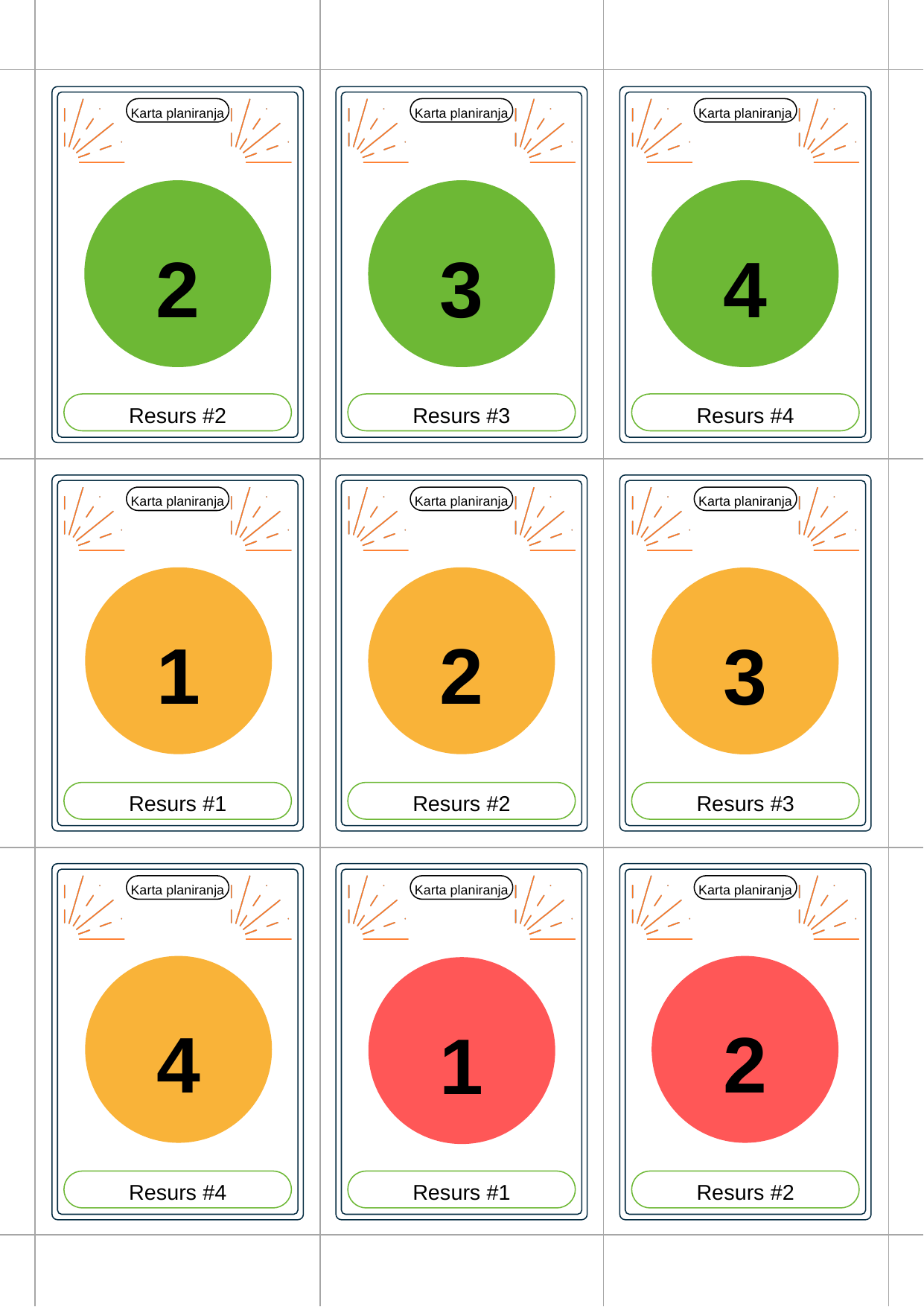

Karta planiranja

Karta planiranja

Karta planiranja

2

3

4

Resurs #2
Resurs #3
Resurs #4

Karta planiranja

Karta planiranja

Karta planiranja

1

2

3

Resurs #1
Resurs #2
Resurs #3

Karta planiranja

Karta planiranja

Karta planiranja

4

2

1

Resurs #4
Resurs #1
Resurs #2